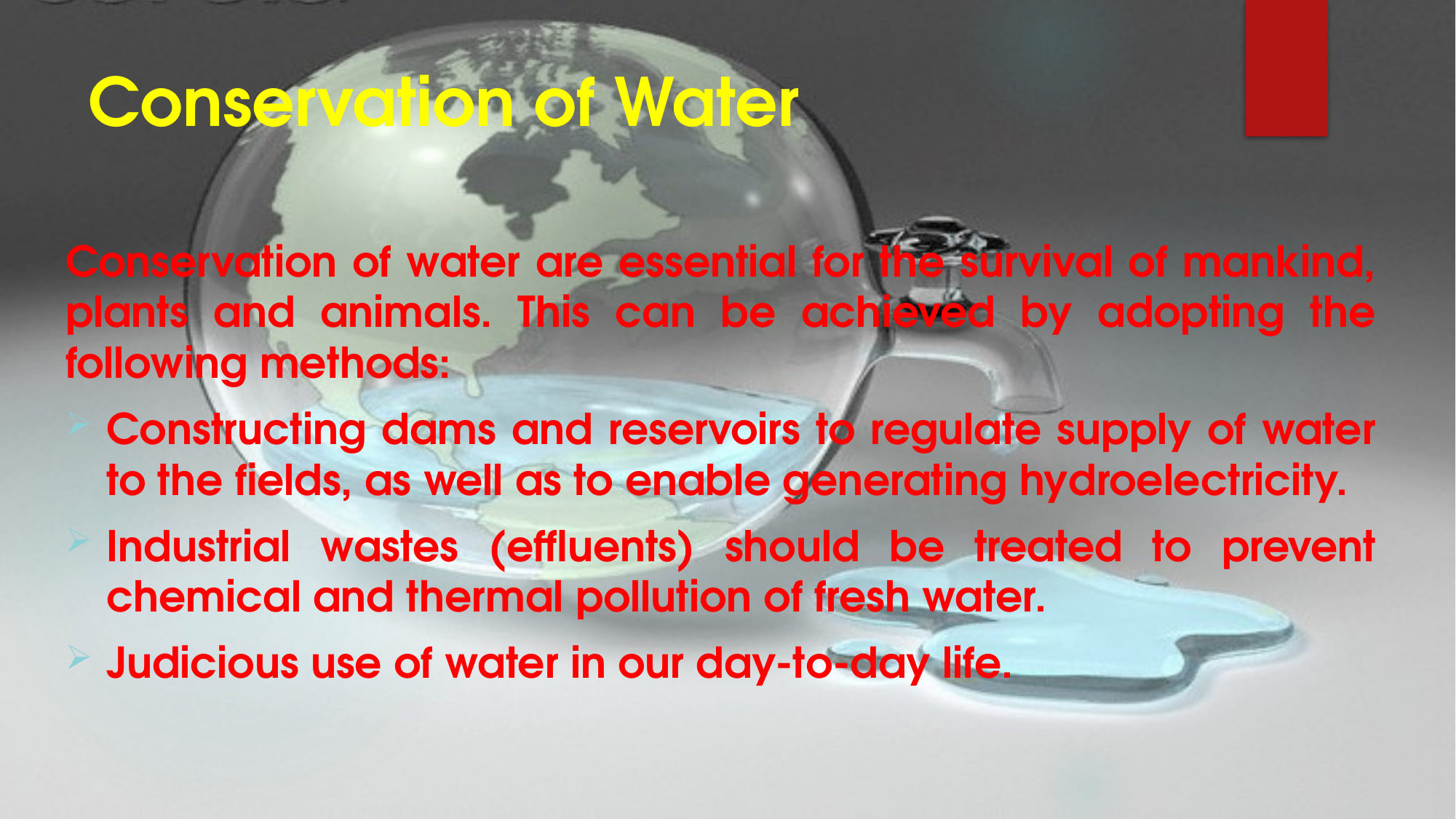

# Conservation of Water
Conservation of water are essential for the survival of mankind, plants and animals. This can be achieved by adopting the following methods:
Constructing dams and reservoirs to regulate supply of water to the fields, as well as to enable generating hydroelectricity.
Industrial wastes (effluents) should be treated to prevent chemical and thermal pollution of fresh water.
Judicious use of water in our day-to-day life.